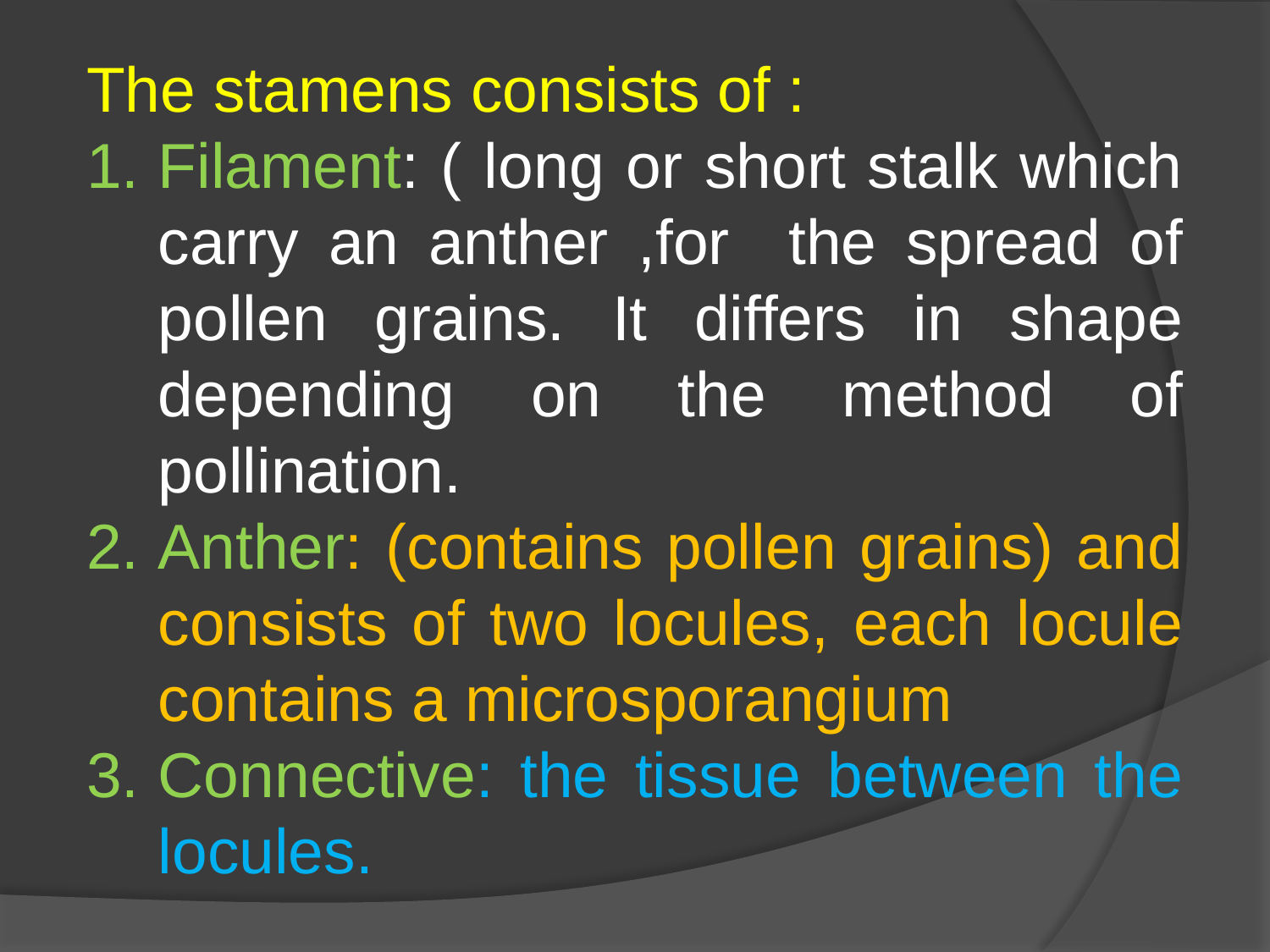

The stamens consists of :
Filament: ( long or short stalk which carry an anther ,for  the spread of pollen grains. It differs in shape depending on the method of pollination.
Anther: (contains pollen grains) and consists of two locules, each locule contains a microsporangium
Connective: the tissue between the locules.